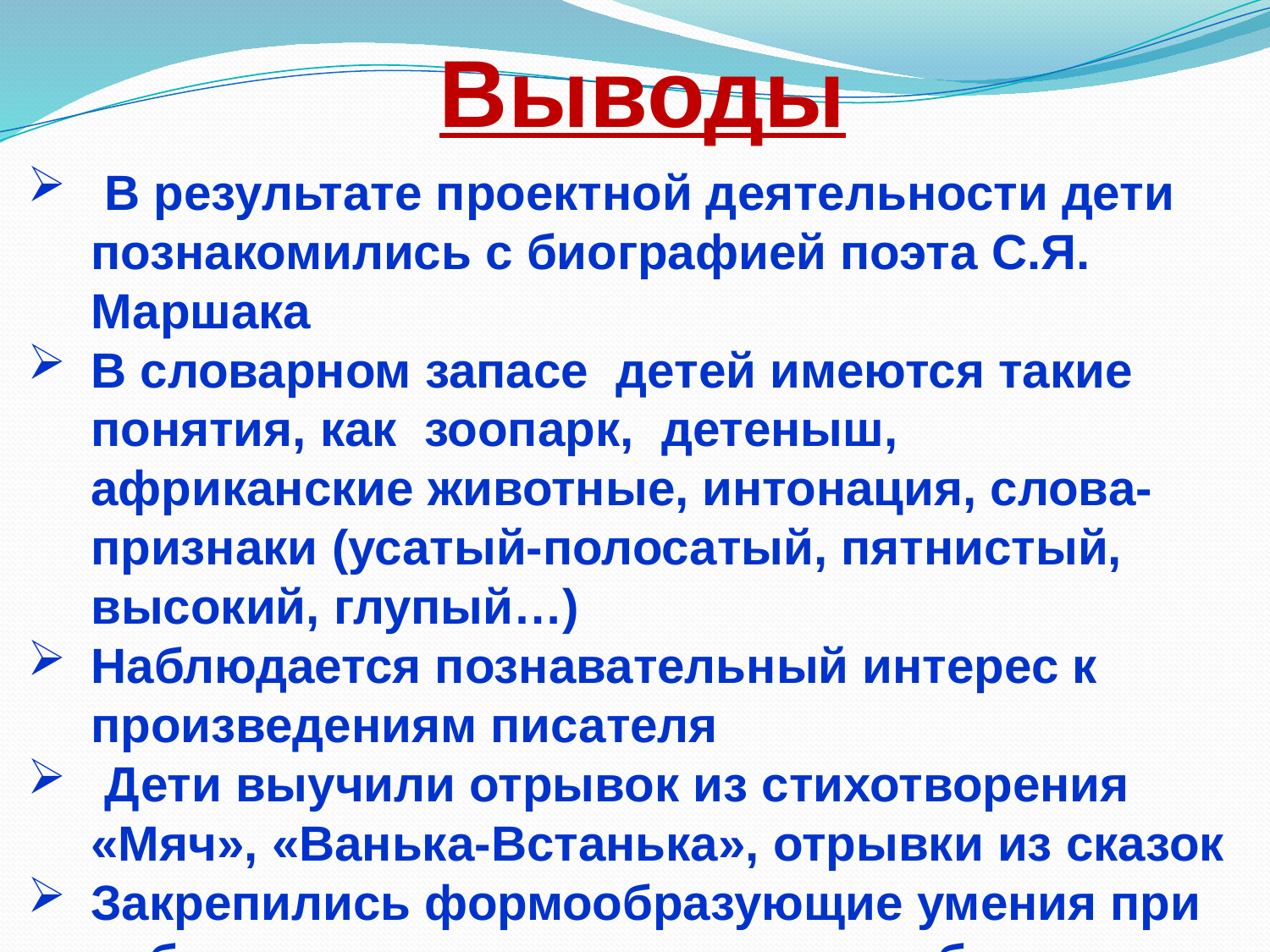

Выводы
 В результате проектной деятельности дети  познакомились с биографией поэта С.Я. Маршака
В словарном запасе  детей имеются такие  понятия, как  зоопарк,  детеныш, африканские животные, интонация, слова-признаки (усатый-полосатый, пятнистый, высокий, глупый…)
Наблюдается познавательный интерес к произведениям писателя
 Дети выучили отрывок из стихотворения «Мяч», «Ванька-Встанька», отрывки из сказок
Закрепились формообразующие умения при работе с пластилином, приемы работы и рисования кистью.
В результате проектной деятельности дети знают и поют песенки
Работа над проектом еще более сплотила наш коллектив: родителей, детей, воспитателей, специалистов.